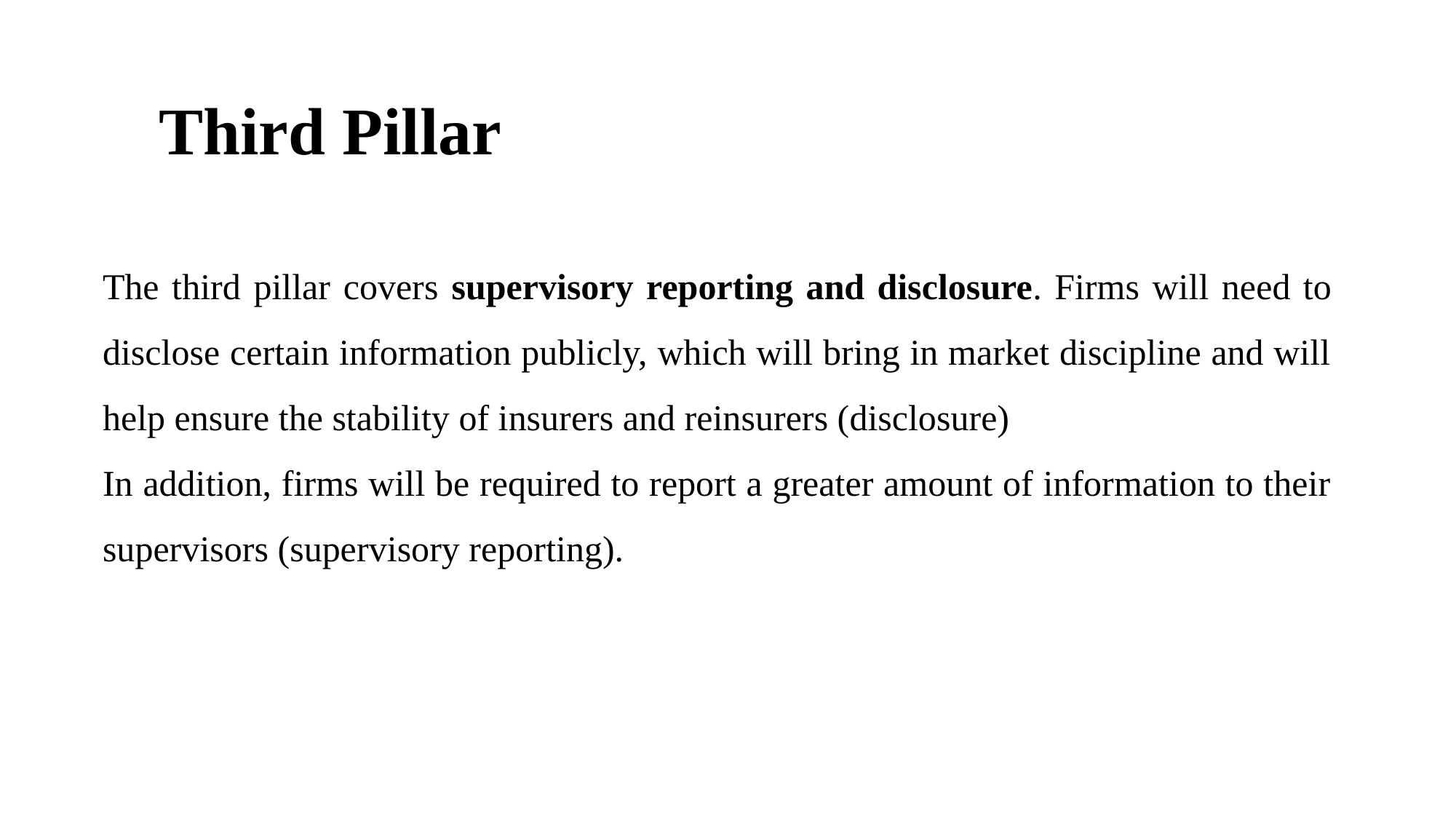

# Third Pillar
The third pillar covers supervisory reporting and disclosure. Firms will need to disclose certain information publicly, which will bring in market discipline and will help ensure the stability of insurers and reinsurers (disclosure)
In addition, firms will be required to report a greater amount of information to their supervisors (supervisory reporting).